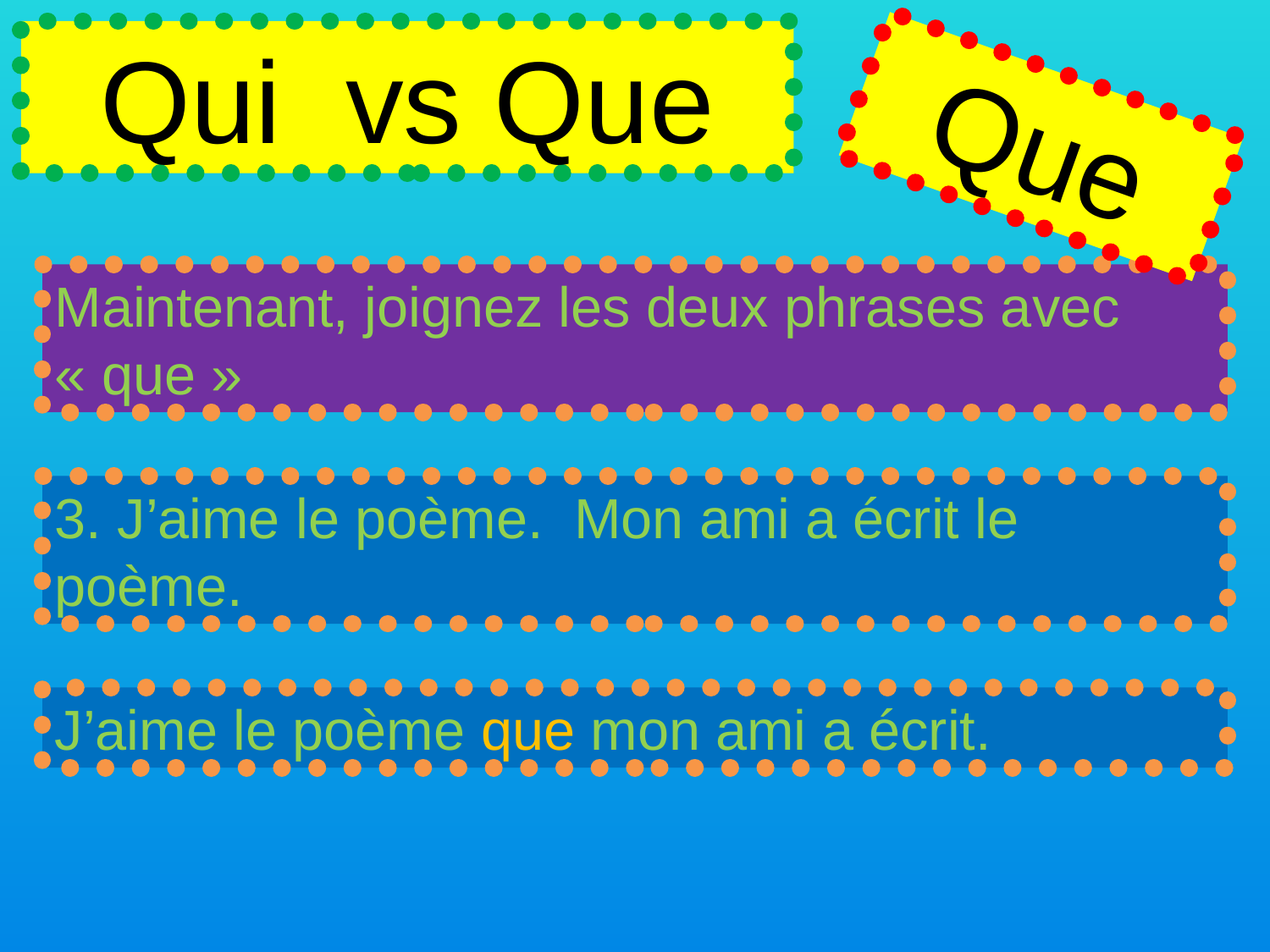

Qui  vs Que
Que
Maintenant, joignez les deux phrases avec « que »
3. J’aime le poème.  Mon ami a écrit le poème.
J’aime le poème que mon ami a écrit.